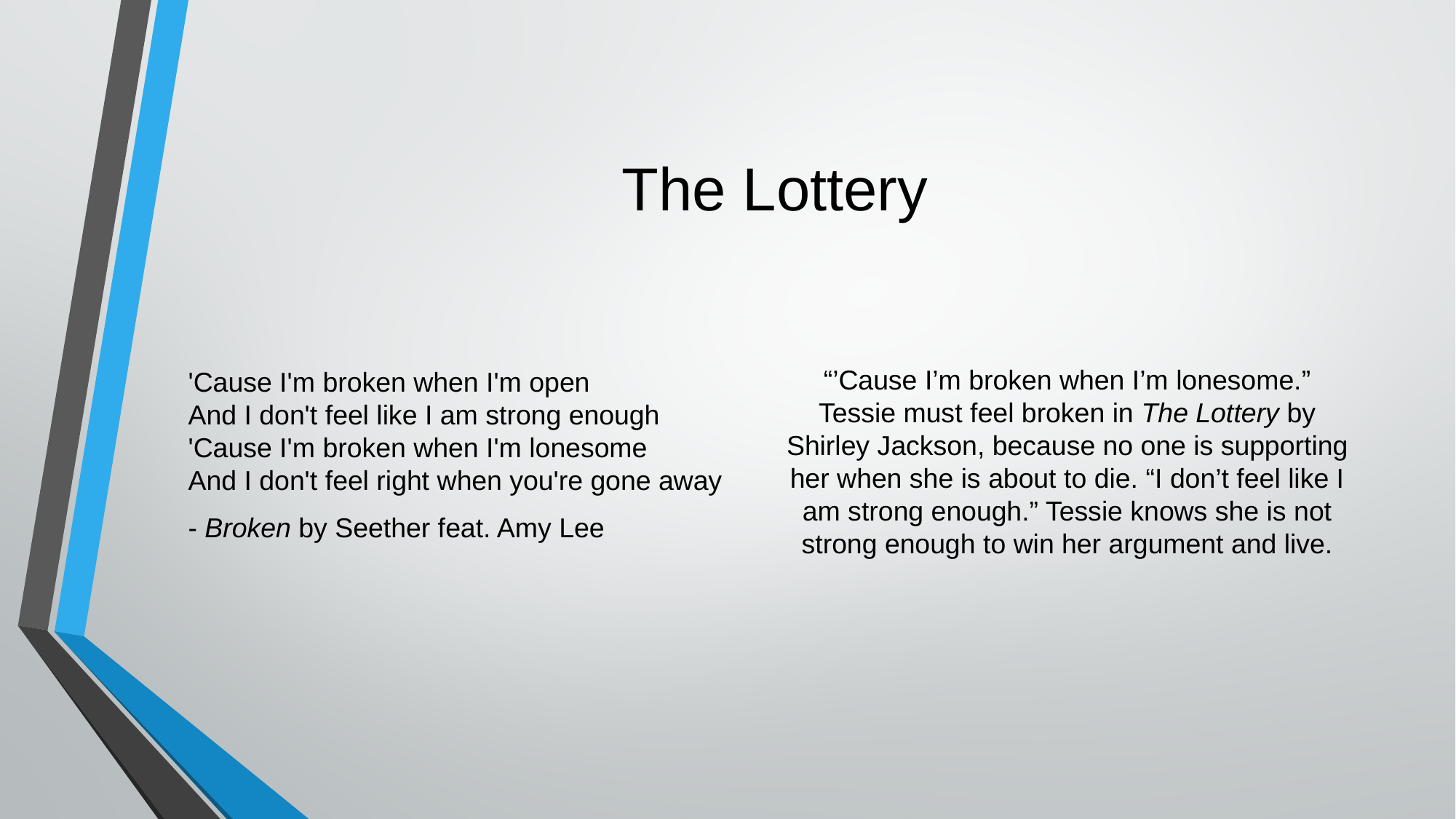

# The Lottery
“’Cause I’m broken when I’m lonesome.” Tessie must feel broken in The Lottery by Shirley Jackson, because no one is supporting her when she is about to die. “I don’t feel like I am strong enough.” Tessie knows she is not strong enough to win her argument and live.
'Cause I'm broken when I'm open
And I don't feel like I am strong enough
'Cause I'm broken when I'm lonesome
And I don't feel right when you're gone away
- Broken by Seether feat. Amy Lee